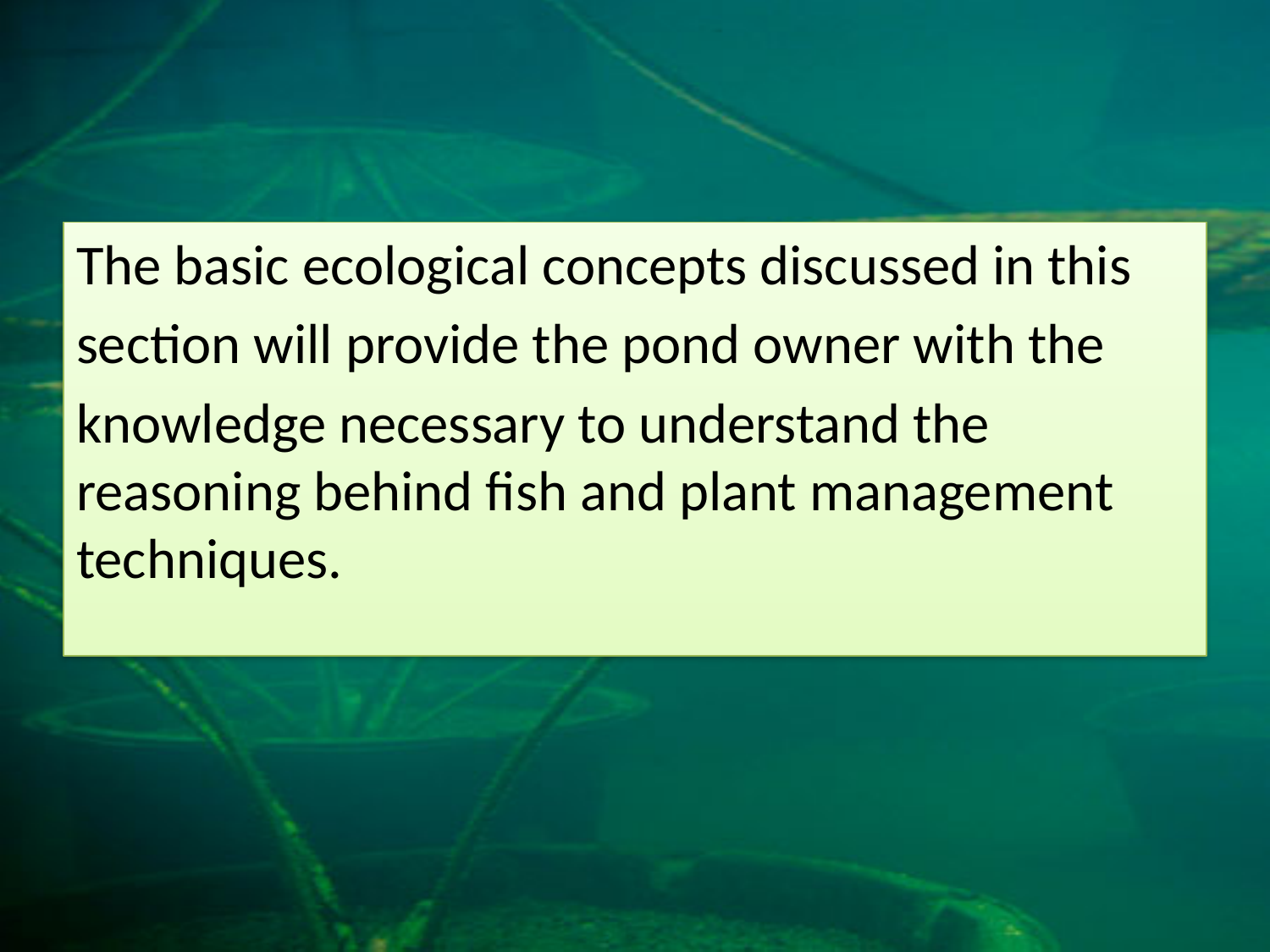

#
The basic ecological concepts discussed in this
section will provide the pond owner with the
knowledge necessary to understand the reasoning behind fish and plant management techniques.